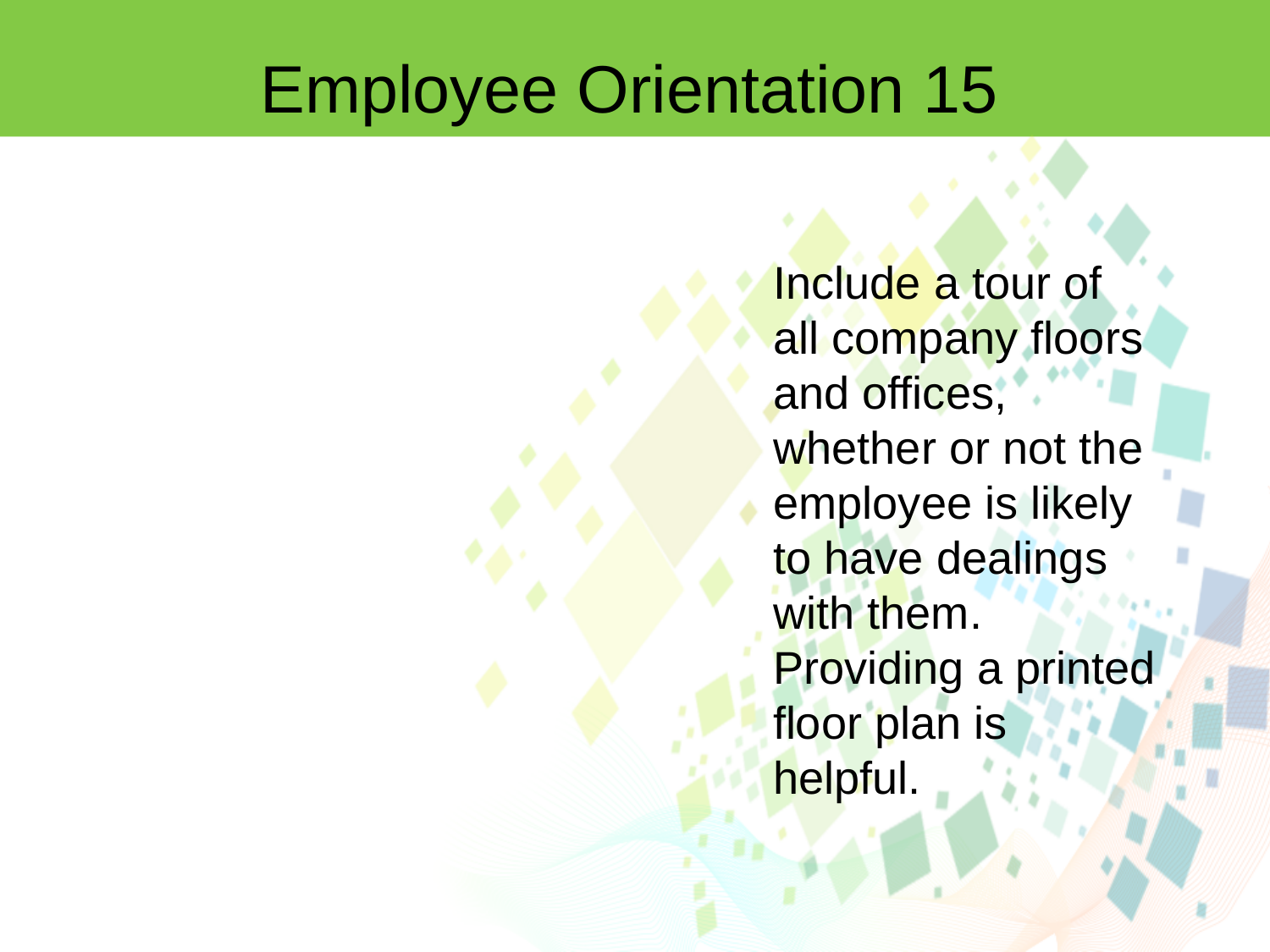

Employee Orientation 15
Include a tour of all company floors and offices, whether or not the employee is likely to have dealings with them. Providing a printed floor plan is helpful.